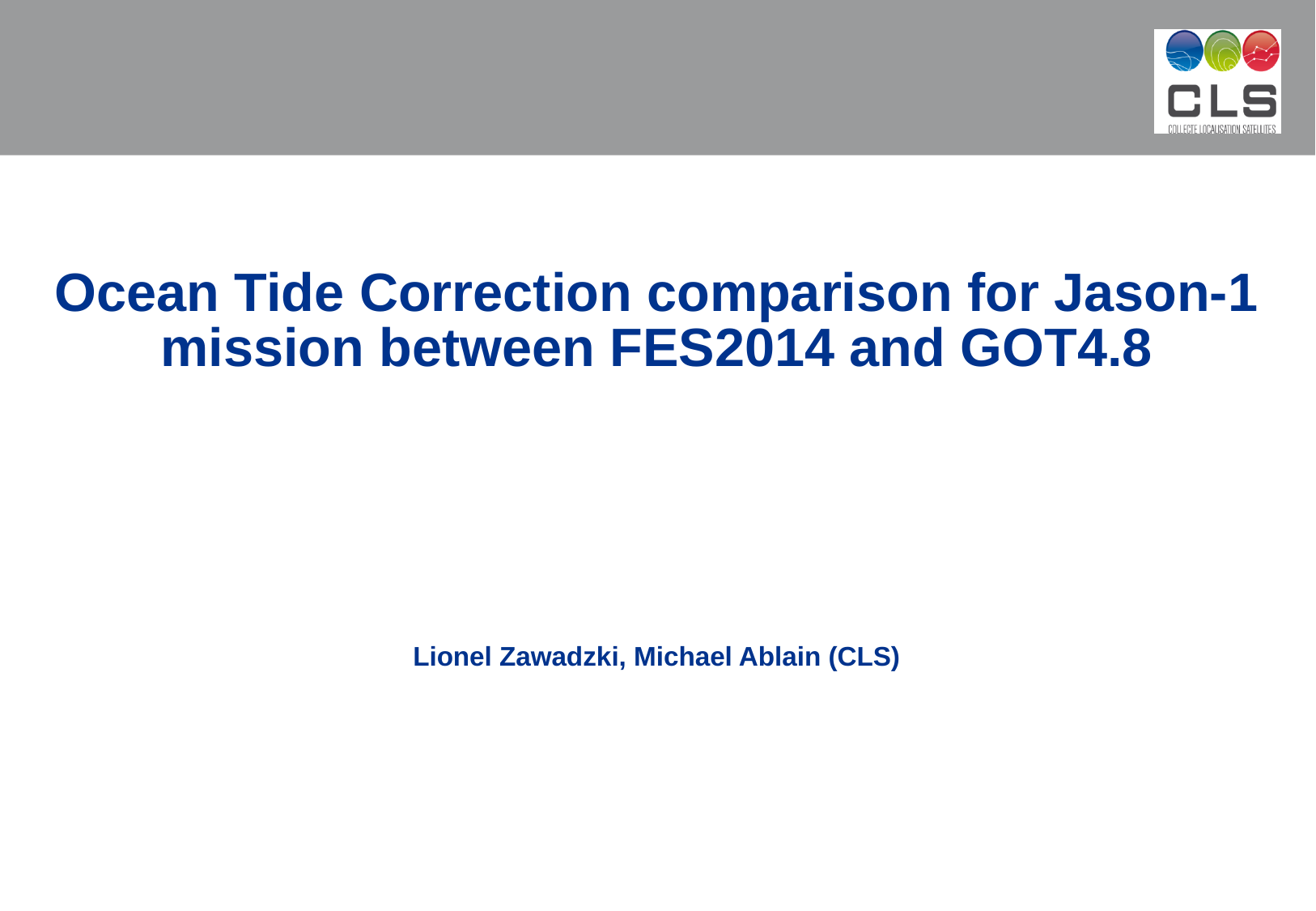

Ocean Tide Correction comparison for Jason-1 mission between FES2014 and GOT4.8

Lionel Zawadzki, Michael Ablain (CLS)